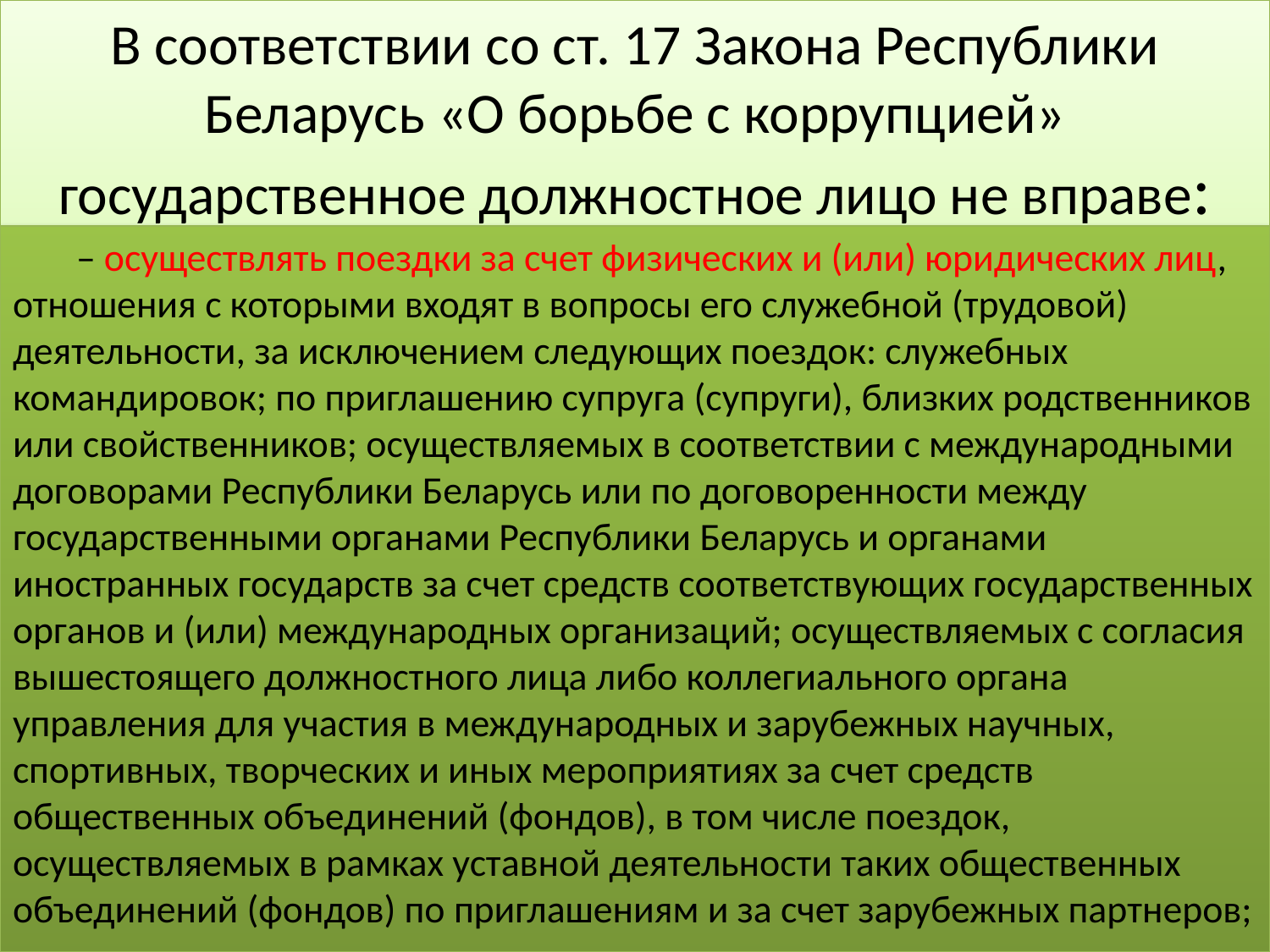

# В соответствии со ст. 17 Закона Республики Беларусь «О борьбе с коррупцией» государственное должностное лицо не вправе:
– осуществлять поездки за счет физических и (или) юридических лиц, отношения с которыми входят в вопросы его служебной (трудовой) деятельности, за исключением следующих поездок: служебных командировок; по приглашению супруга (супруги), близких родственников или свойственников; осуществляемых в соответствии с международными договорами Республики Беларусь или по договоренности между государственными органами Республики Беларусь и органами иностранных государств за счет средств соответствующих государственных органов и (или) международных организаций; осуществляемых с согласия вышестоящего должностного лица либо коллегиального органа управления для участия в международных и зарубежных научных, спортивных, творческих и иных мероприятиях за счет средств общественных объединений (фондов), в том числе поездок, осуществляемых в рамках уставной деятельности таких общественных объединений (фондов) по приглашениям и за счет зарубежных партнеров;
31